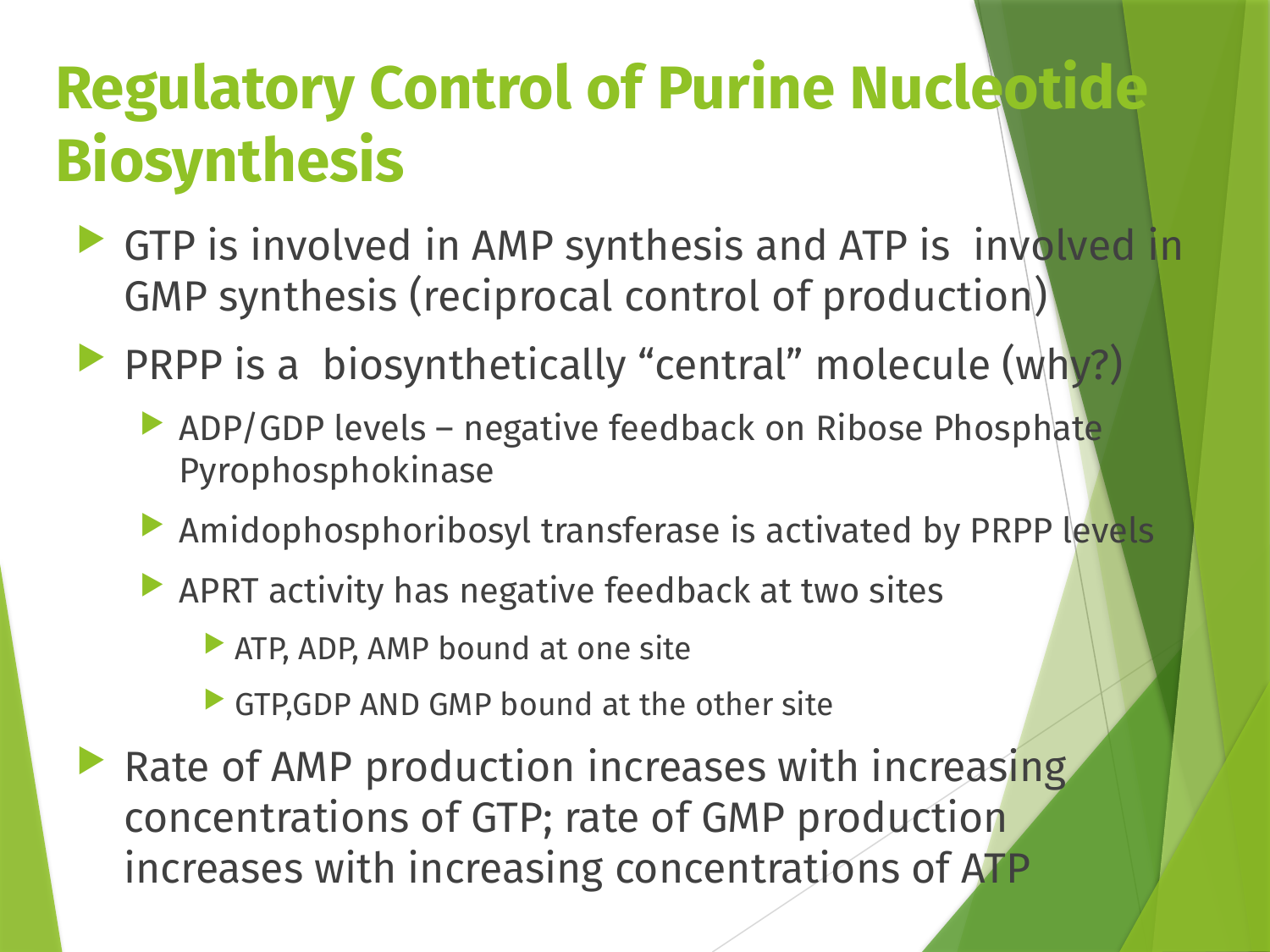

# Regulatory Control of Purine Nucleotide Biosynthesis
GTP is involved in AMP synthesis and ATP is  involved in GMP synthesis (reciprocal control of production)
PRPP is a  biosynthetically “central” molecule (why?)
ADP/GDP levels – negative feedback on Ribose Phosphate Pyrophosphokinase
Amidophosphoribosyl transferase is activated by PRPP levels
APRT activity has negative feedback at two sites
ATP, ADP, AMP bound at one site
GTP,GDP AND GMP bound at the other site
Rate of AMP production increases with increasing concentrations of GTP; rate of GMP production increases with increasing concentrations of ATP